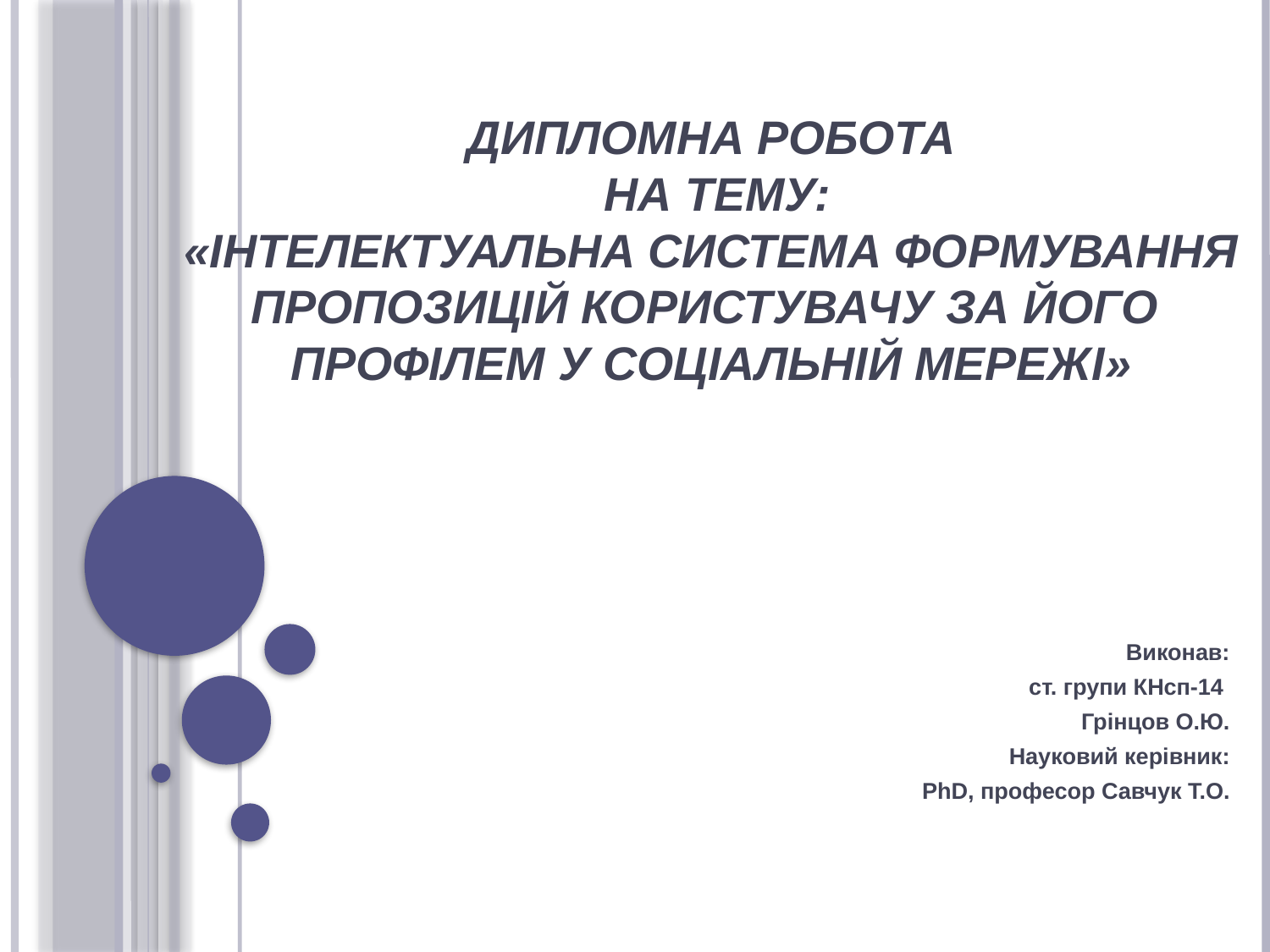

Дипломна робота
 на тему:
«Інтелектуальна система формування пропозицій користувачу за його
профілем у соціальній мережі»
Виконав:
ст. групи КНсп-14
Грінцов О.Ю.
Науковий керівник:
PhD, професор Савчук Т.О.